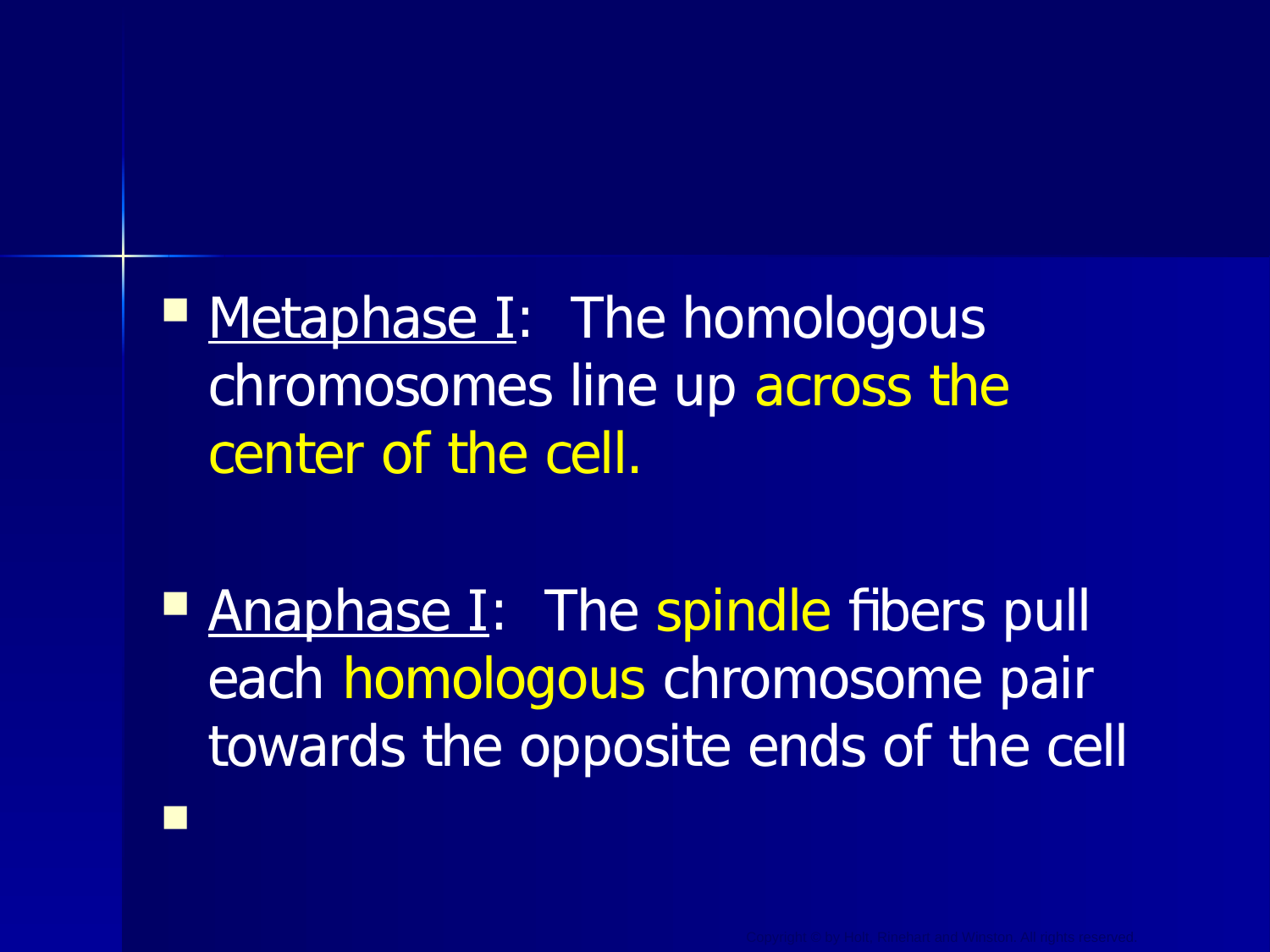

#
Metaphase I:  The homologous chromosomes line up across the center of the cell.

Anaphase I:  The spindle fibers pull each homologous chromosome pair towards the opposite ends of the cell